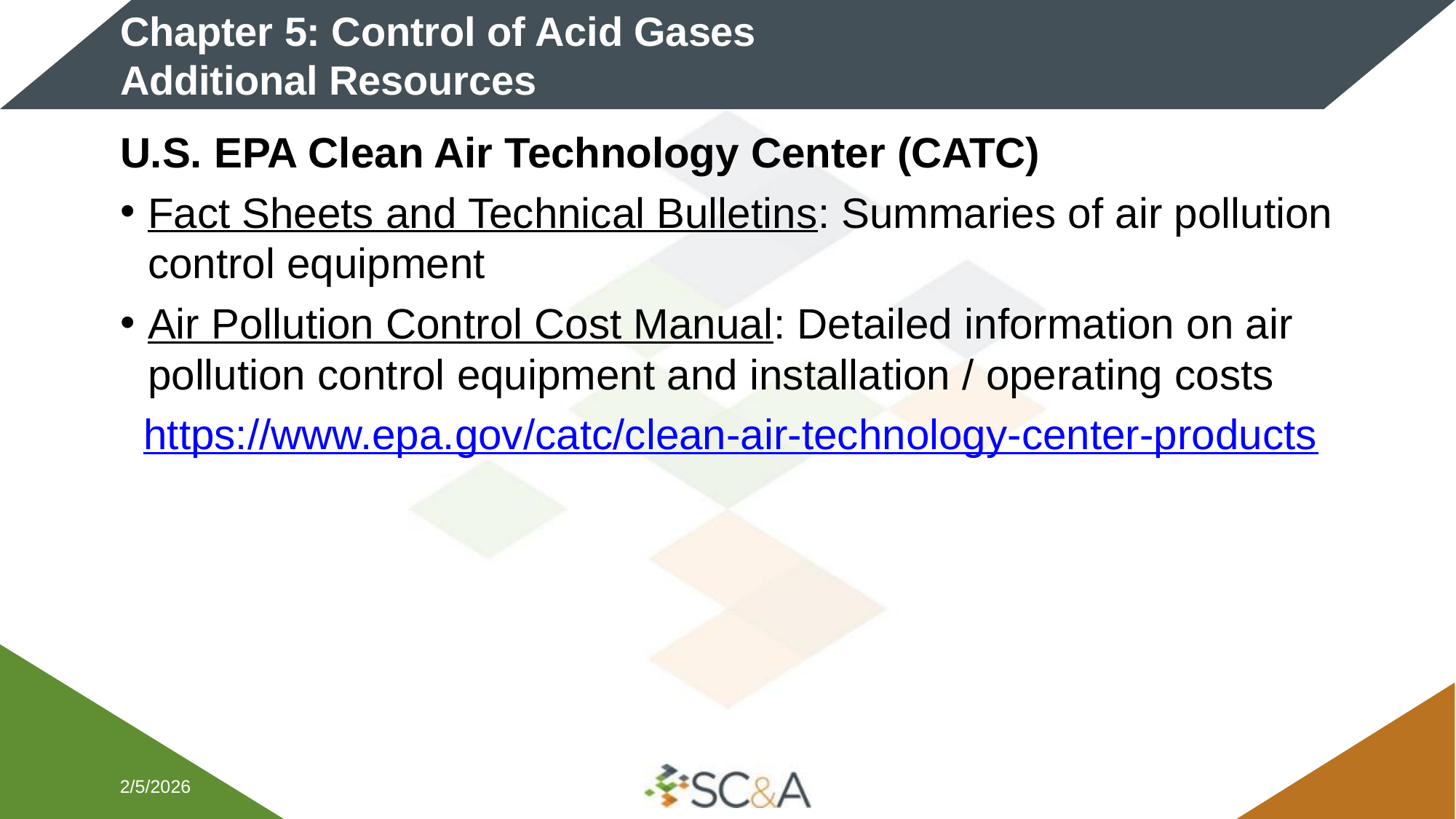

# Chapter 5: Control of Acid Gases Additional Resources
U.S. EPA Clean Air Technology Center (CATC)
Fact Sheets and Technical Bulletins: Summaries of air pollution control equipment
Air Pollution Control Cost Manual: Detailed information on air pollution control equipment and installation / operating costs
  https://www.epa.gov/catc/clean-air-technology-center-products
2/5/2026